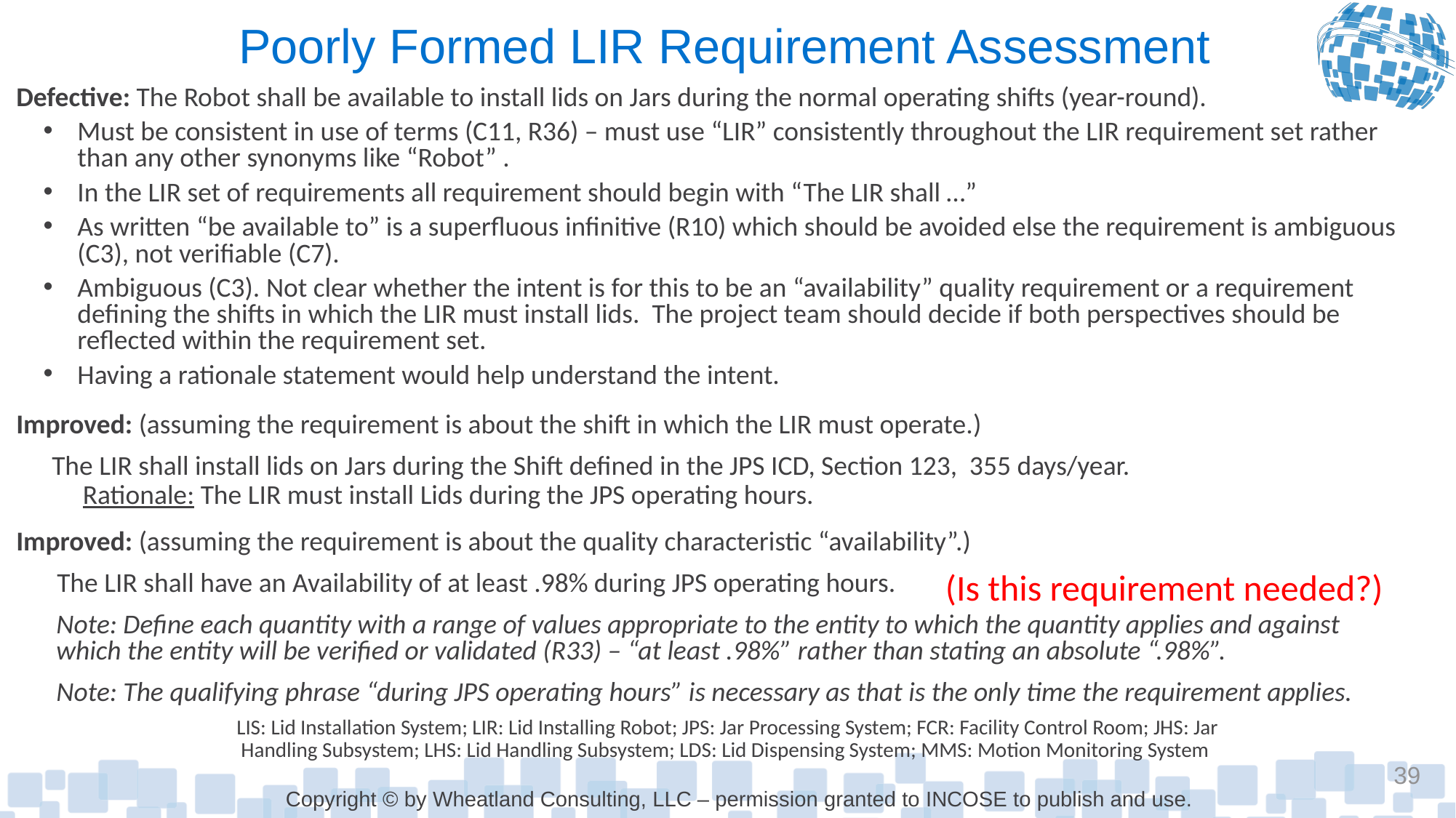

# Poorly Formed LIR Requirement Assessment
Defective: The Robot shall be available to install lids on Jars during the normal operating shifts (year-round).
Must be consistent in use of terms (C11, R36) – must use “LIR” consistently throughout the LIR requirement set rather than any other synonyms like “Robot” .
In the LIR set of requirements all requirement should begin with “The LIR shall …”
As written “be available to” is a superfluous infinitive (R10) which should be avoided else the requirement is ambiguous (C3), not verifiable (C7).
Ambiguous (C3). Not clear whether the intent is for this to be an “availability” quality requirement or a requirement defining the shifts in which the LIR must install lids.  The project team should decide if both perspectives should be reflected within the requirement set.
Having a rationale statement would help understand the intent.

Improved: (assuming the requirement is about the shift in which the LIR must operate.)
The LIR shall install lids on Jars during the Shift defined in the JPS ICD, Section 123,  355 days/year.
     Rationale: The LIR must install Lids during the JPS operating hours.

Improved: (assuming the requirement is about the quality characteristic “availability”.)
The LIR shall have an Availability of at least .98% during JPS operating hours.
Note: Define each quantity with a range of values appropriate to the entity to which the quantity applies and against which the entity will be verified or validated (R33) – “at least .98%” rather than stating an absolute “.98%”.
Note: The qualifying phrase “during JPS operating hours” is necessary as that is the only time the requirement applies.

(Is this requirement needed?)
LIS: Lid Installation System; LIR: Lid Installing Robot; JPS: Jar Processing System; FCR: Facility Control Room; JHS: Jar Handling Subsystem; LHS: Lid Handling Subsystem; LDS: Lid Dispensing System; MMS: Motion Monitoring System
39
Copyright © by Wheatland Consulting, LLC – permission granted to INCOSE to publish and use.